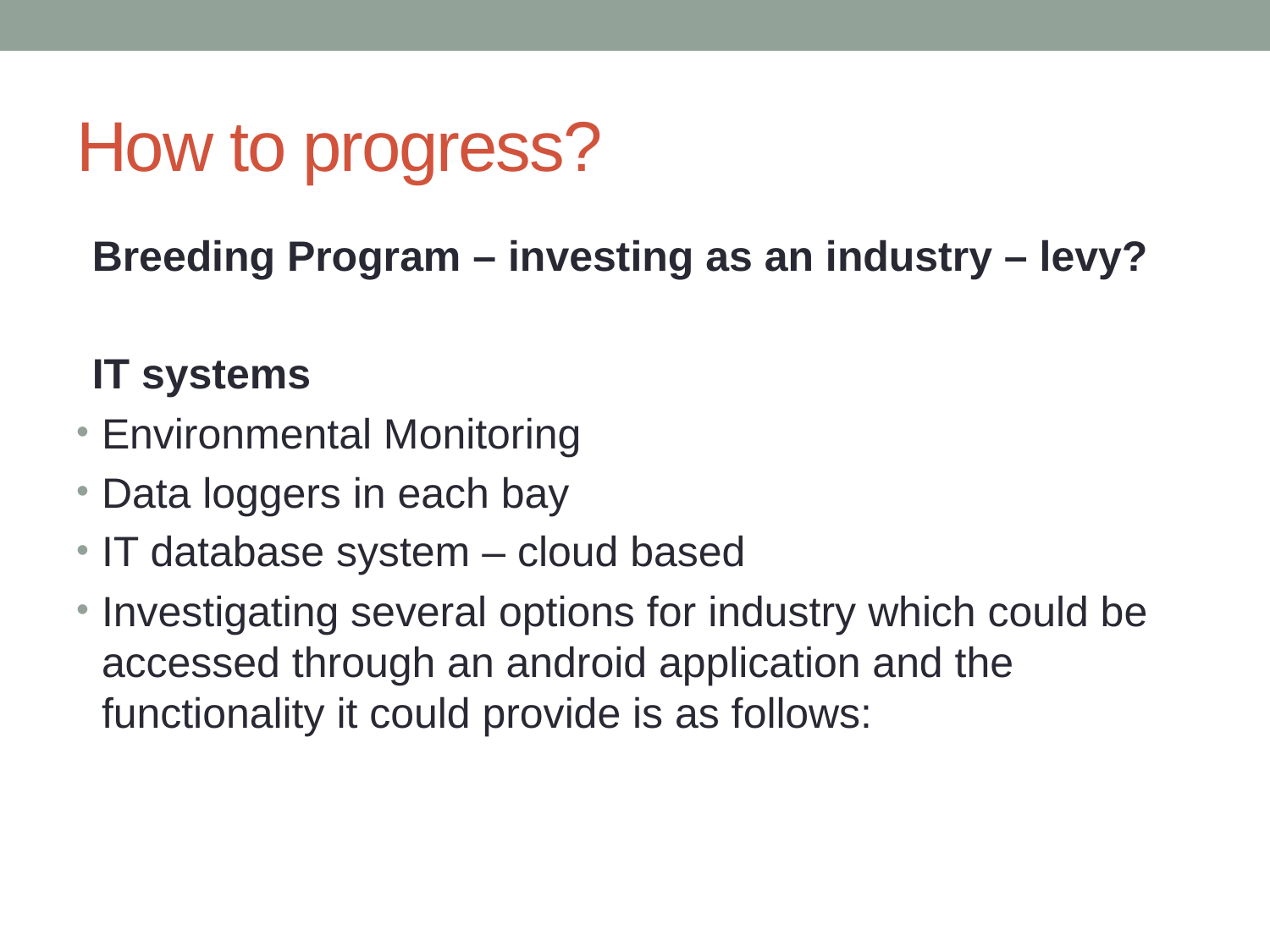

# How to progress?
Breeding Program – investing as an industry – levy?

IT systems
Environmental Monitoring
Data loggers in each bay
IT database system – cloud based
Investigating several options for industry which could be accessed through an android application and the functionality it could provide is as follows: